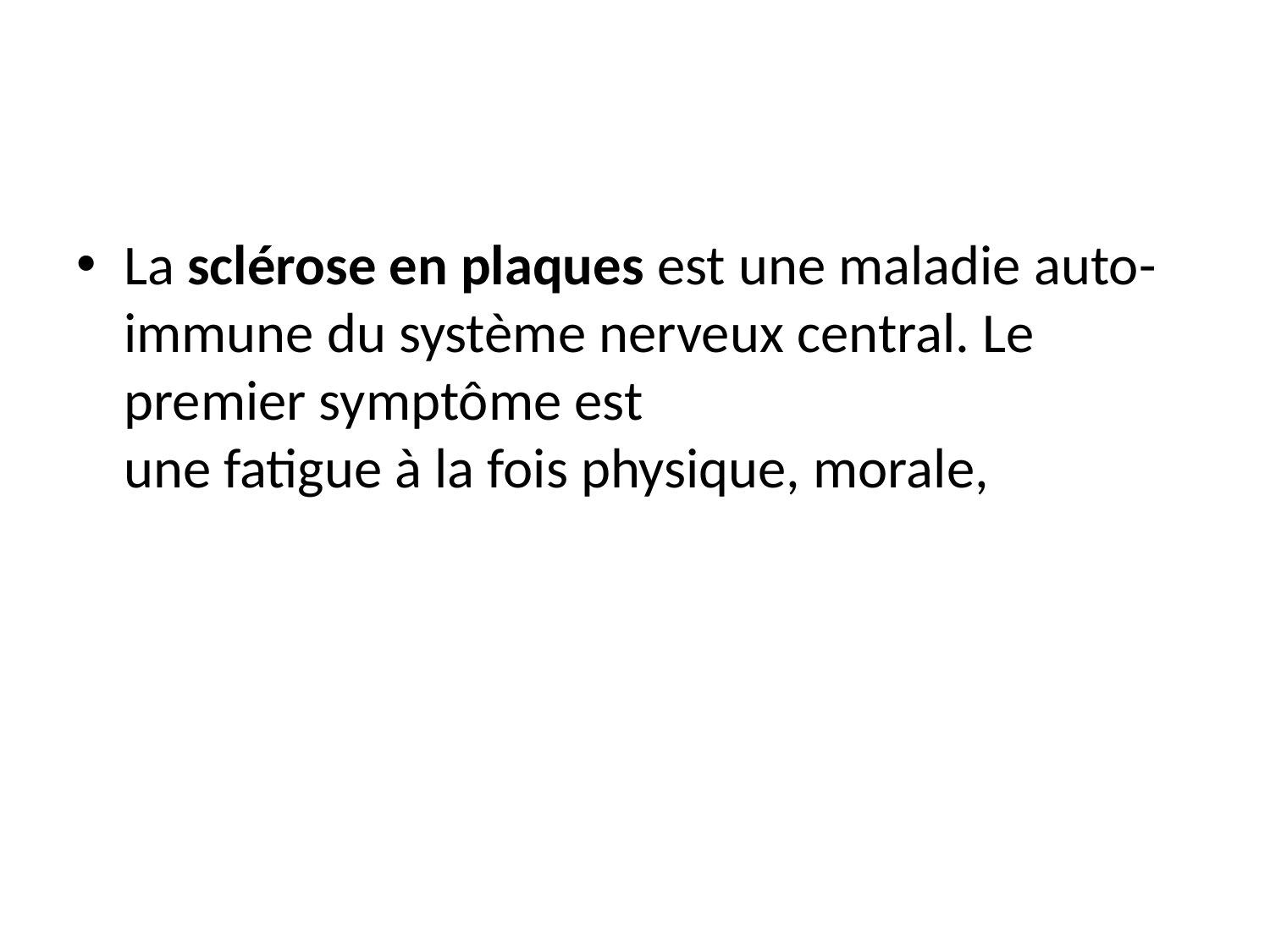

#
La sclérose en plaques est une maladie auto-immune du système nerveux central. Le premier symptôme est
une fatigue à la fois physique, morale,